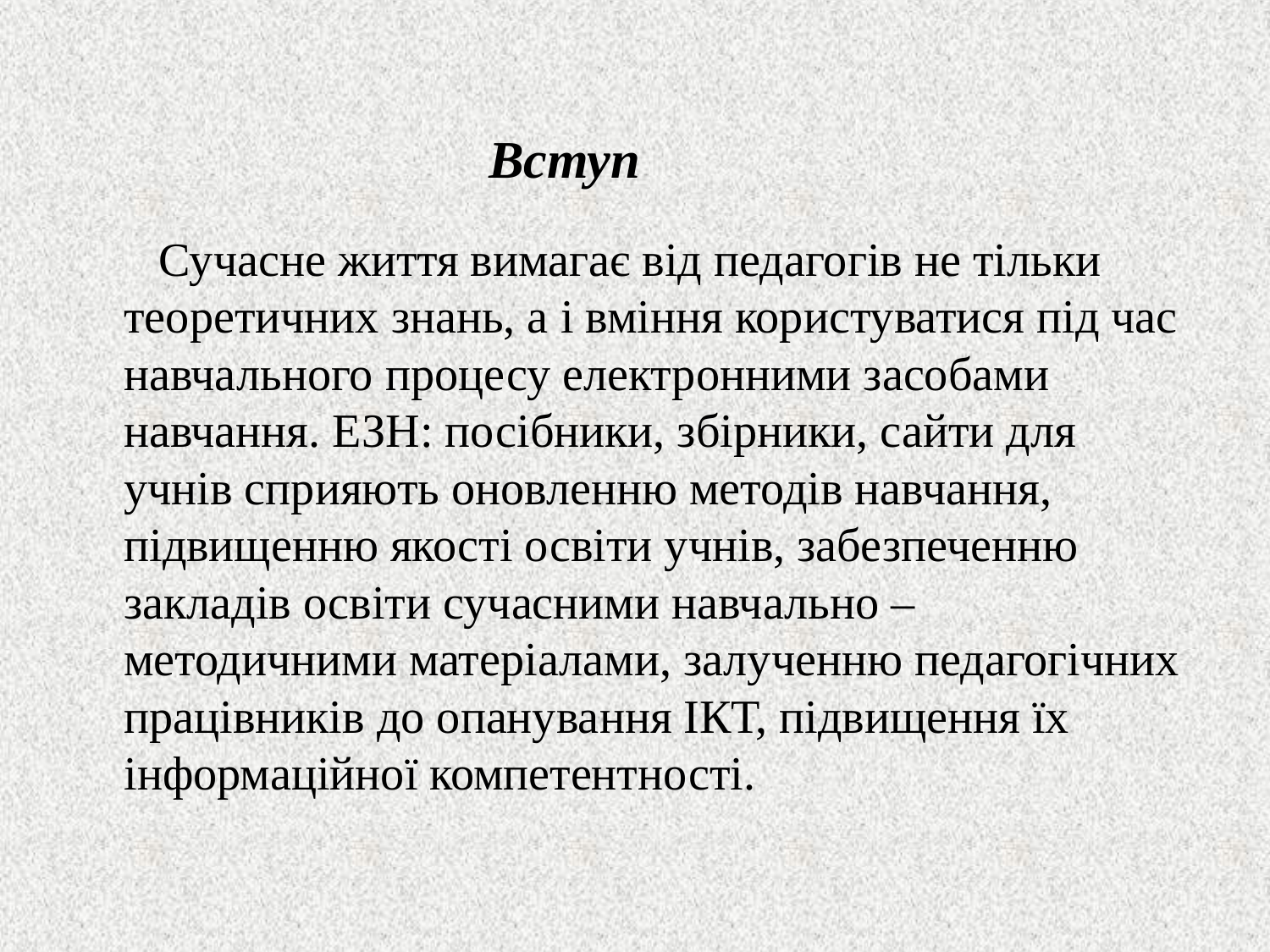

Вступ
       Сучасне життя вимагає від педагогів не тільки теоретичних знань, а і вміння користуватися під час навчального процесу електронними засобами навчання. ЕЗН: посібники, збірники, сайти для учнів сприяють оновленню методів навчання, підвищенню якості освіти учнів, забезпеченню закладів освіти сучасними навчально – методичними матеріалами, залученню педагогічних працівників до опанування ІКТ, підвищення їх інформаційної компетентності.